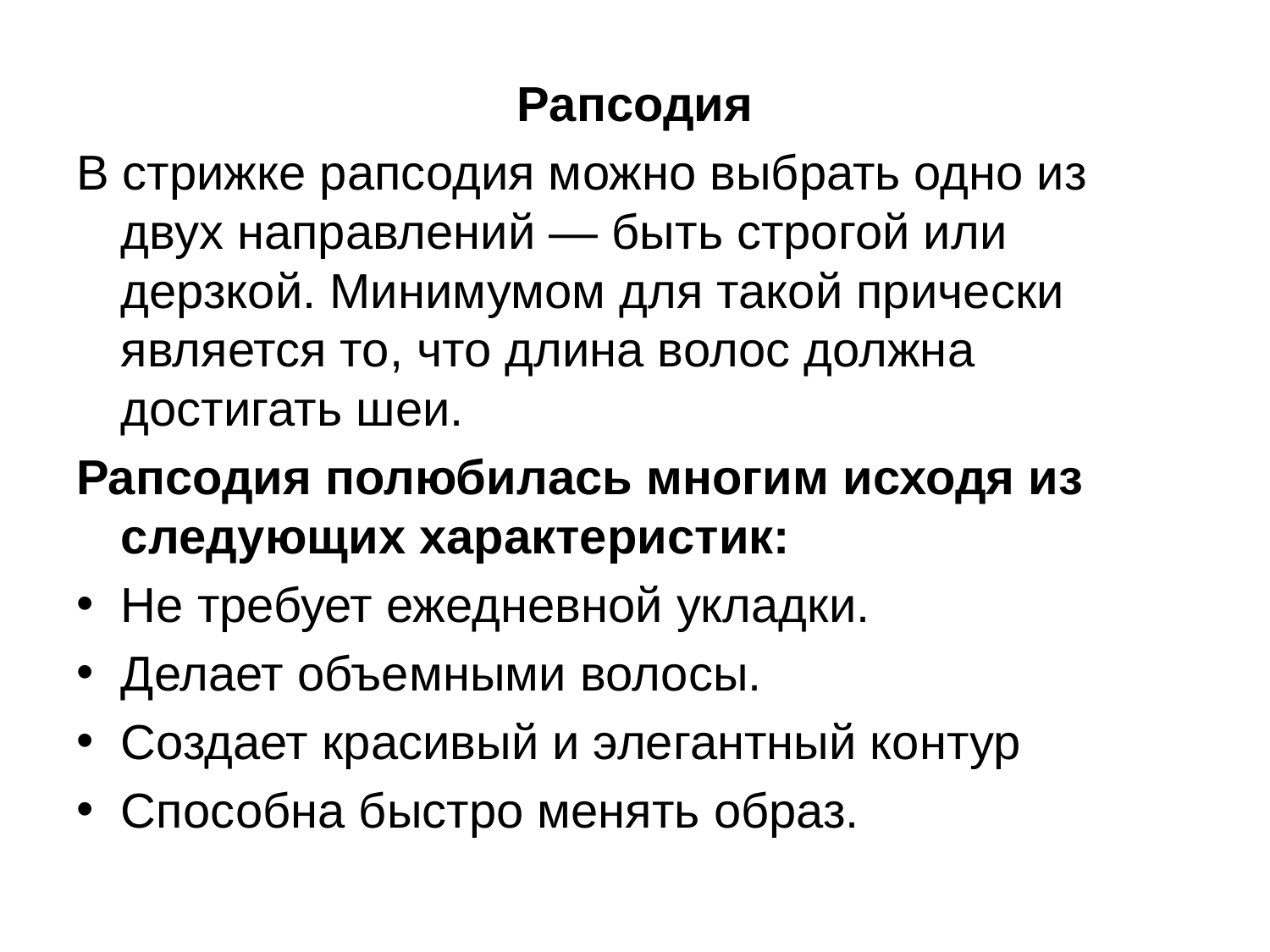

Рапсодия
В стрижке рапсодия можно выбрать одно из двух направлений — быть строгой или дерзкой. Минимумом для такой прически является то, что длина волос должна достигать шеи.
Рапсодия полюбилась многим исходя из следующих характеристик:
Не требует ежедневной укладки.
Делает объемными волосы.
Создает красивый и элегантный контур
Способна быстро менять образ.